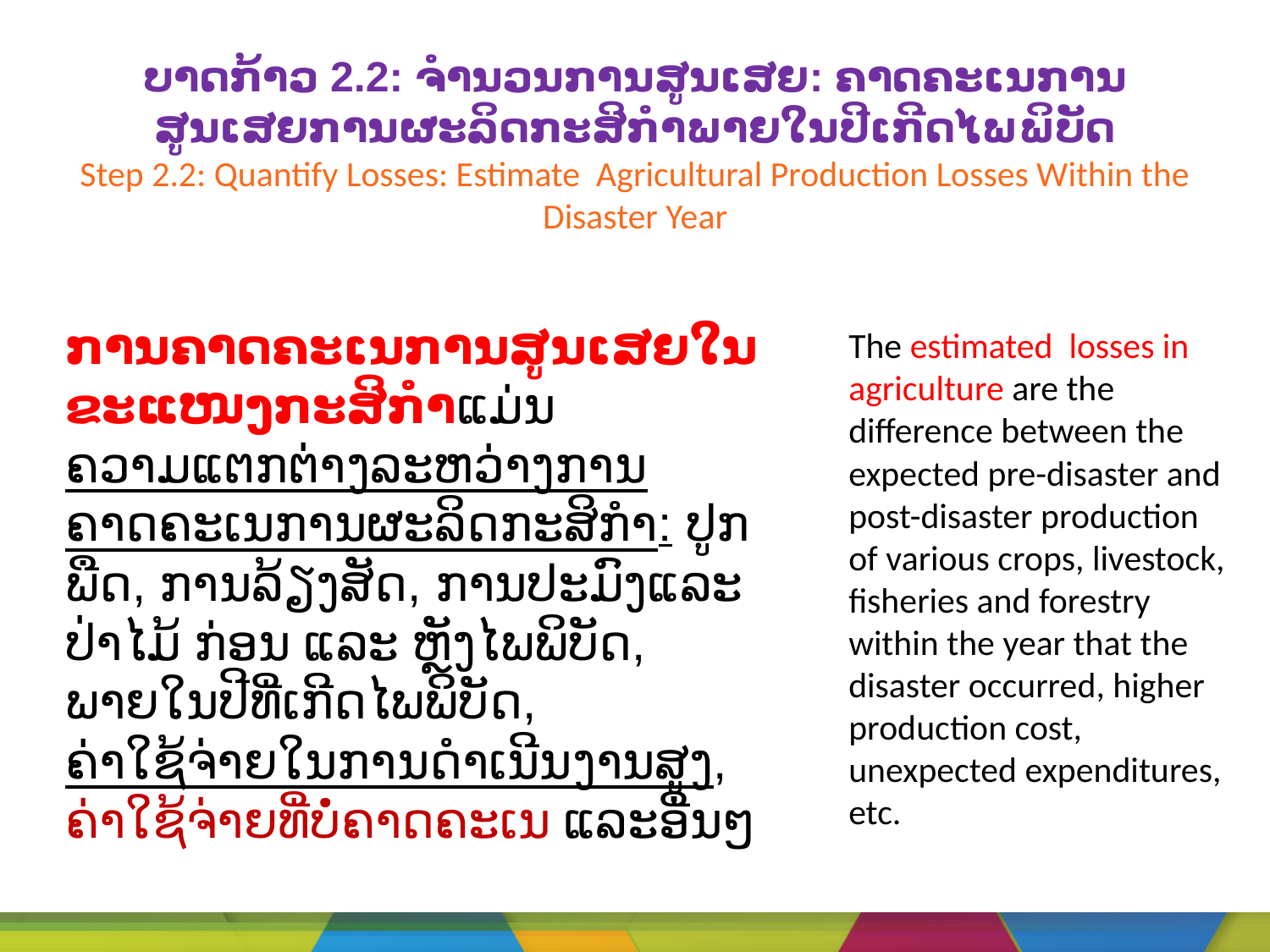

# ບາດກ້າວ 2.2: ຈຳນວນການສູນເສຍ: ຄາດຄະເນການສູນເສຍການຜະລິດກະສິກຳພາຍໃນປີເກີດໄພພິບັດ Step 2.2: Quantify Losses: Estimate  Agricultural Production Losses Within the Disaster Year
ການຄາດຄະເນການສູນເສຍໃນຂະແໜງກະສິກຳແມ່ນຄວາມແຕກຕ່າງລະຫວ່າງການຄາດຄະເນການຜະລິດກະສິກຳ: ປູກພືດ, ການລ້ຽງສັດ, ການປະມົງແລະປ່າໄມ້ ກ່ອນ ແລະ ຫຼັງໄພພິບັດ, ພາຍໃນປີທີ່ເກີດໄພພິບັດ, ຄ່າໃຊ້ຈ່າຍໃນການດຳເນີນງານສູງ, ຄ່າໃຊ້ຈ່າຍທີ່ບໍ່ຄາດຄະເນ ແລະອື່ນໆ
The estimated  losses in agriculture are the difference between the expected pre-disaster and post-disaster production of various crops, livestock, fisheries and forestry within the year that the disaster occurred, higher production cost, unexpected expenditures, etc.